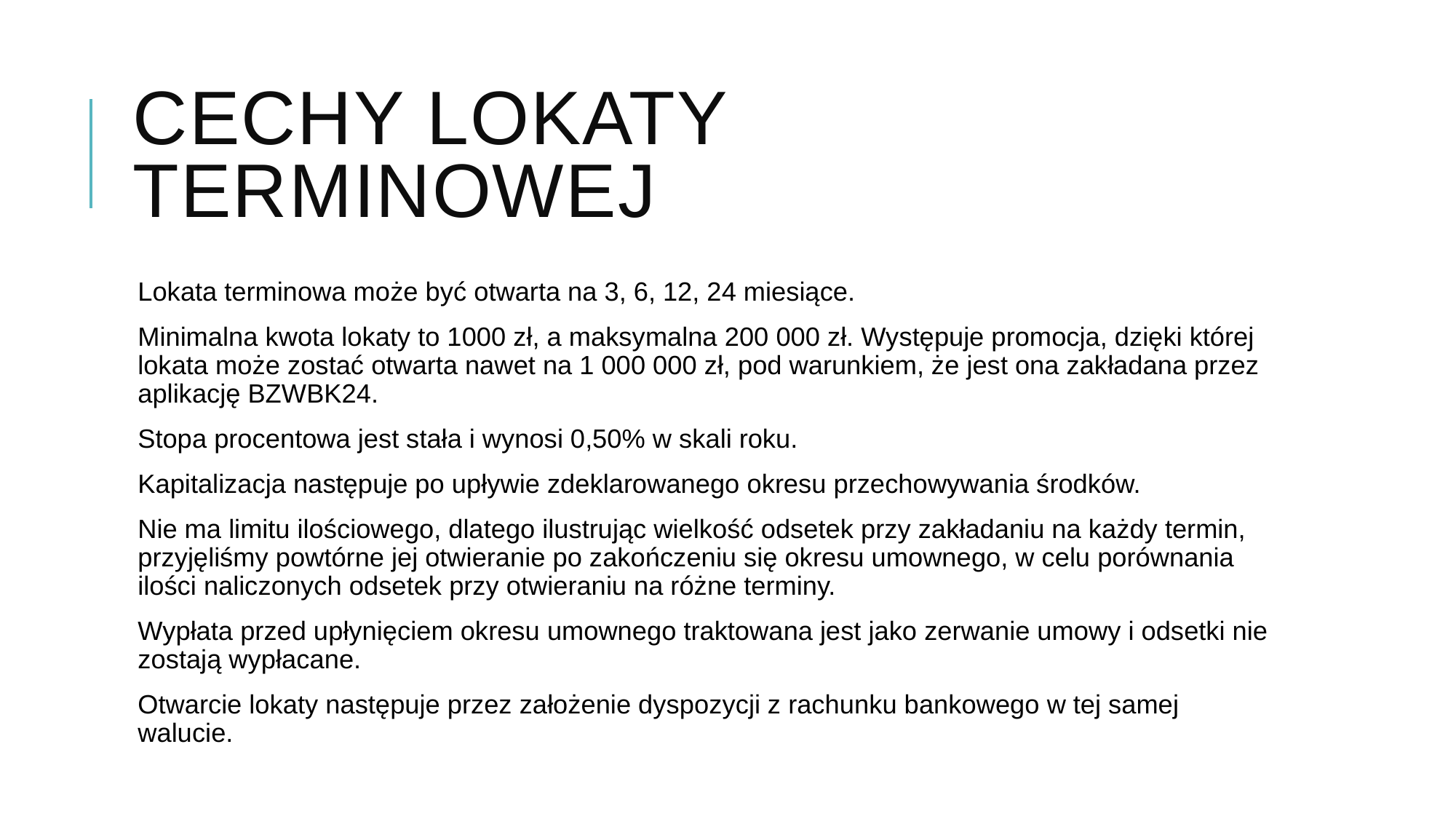

# Cechy lokaty terminowej
Lokata terminowa może być otwarta na 3, 6, 12, 24 miesiące.
Minimalna kwota lokaty to 1000 zł, a maksymalna 200 000 zł. Występuje promocja, dzięki której lokata może zostać otwarta nawet na 1 000 000 zł, pod warunkiem, że jest ona zakładana przez aplikację BZWBK24.
Stopa procentowa jest stała i wynosi 0,50% w skali roku.
Kapitalizacja następuje po upływie zdeklarowanego okresu przechowywania środków.
Nie ma limitu ilościowego, dlatego ilustrując wielkość odsetek przy zakładaniu na każdy termin, przyjęliśmy powtórne jej otwieranie po zakończeniu się okresu umownego, w celu porównania ilości naliczonych odsetek przy otwieraniu na różne terminy.
Wypłata przed upłynięciem okresu umownego traktowana jest jako zerwanie umowy i odsetki nie zostają wypłacane.
Otwarcie lokaty następuje przez założenie dyspozycji z rachunku bankowego w tej samej walucie.